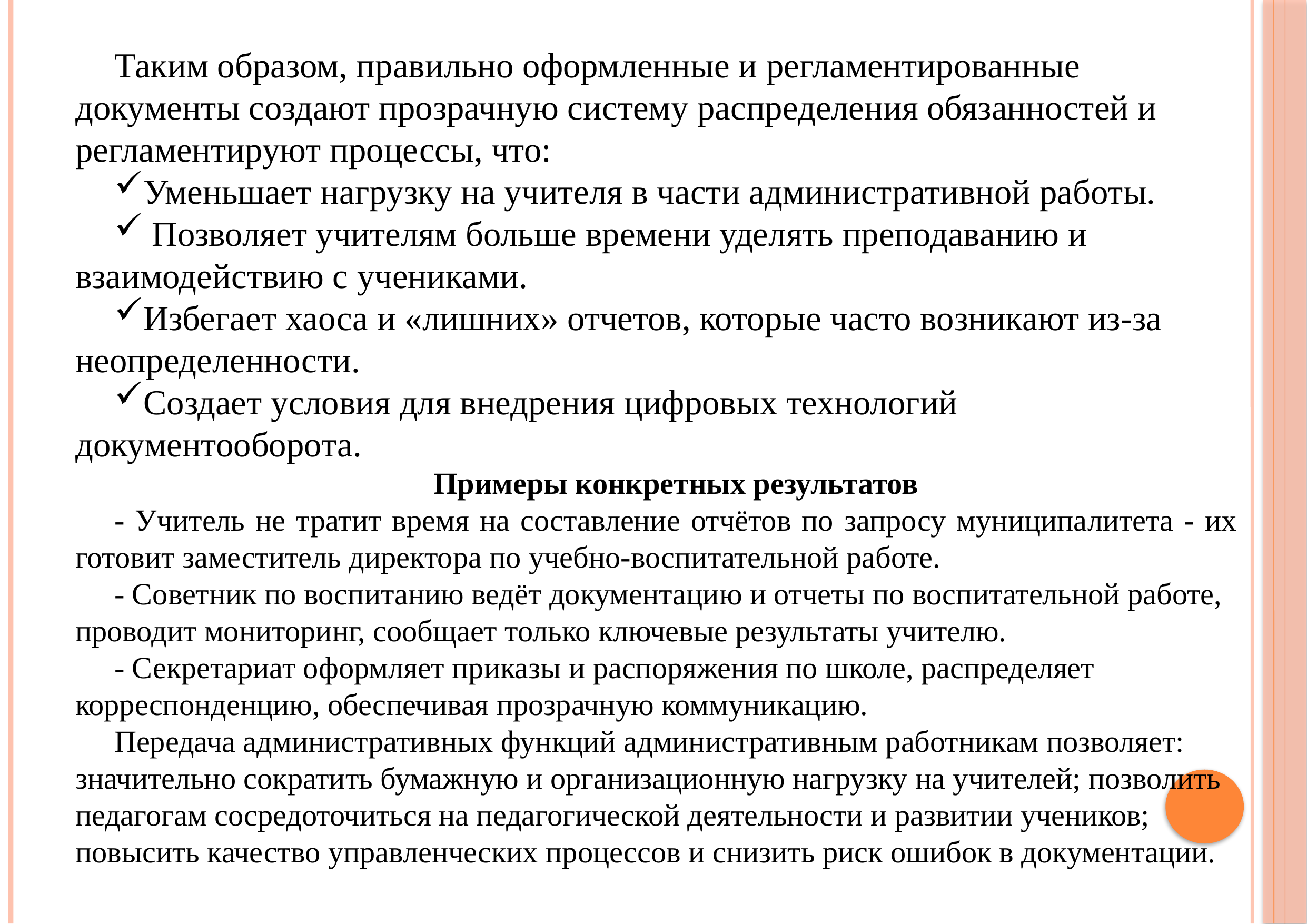

Таким образом, правильно оформленные и регламентированные документы создают прозрачную систему распределения обязанностей и регламентируют процессы, что:
Уменьшает нагрузку на учителя в части административной работы.
 Позволяет учителям больше времени уделять преподаванию и взаимодействию с учениками.
Избегает хаоса и «лишних» отчетов, которые часто возникают из-за неопределенности.
Создает условия для внедрения цифровых технологий документооборота.
Примеры конкретных результатов
- Учитель не тратит время на составление отчётов по запросу муниципалитета - их готовит заместитель директора по учебно-воспитательной работе.
- Советник по воспитанию ведёт документацию и отчеты по воспитательной работе, проводит мониторинг, сообщает только ключевые результаты учителю.
- Секретариат оформляет приказы и распоряжения по школе, распределяет корреспонденцию, обеспечивая прозрачную коммуникацию.
Передача административных функций административным работникам позволяет: значительно сократить бумажную и организационную нагрузку на учителей; позволить педагогам сосредоточиться на педагогической деятельности и развитии учеников; повысить качество управленческих процессов и снизить риск ошибок в документации.